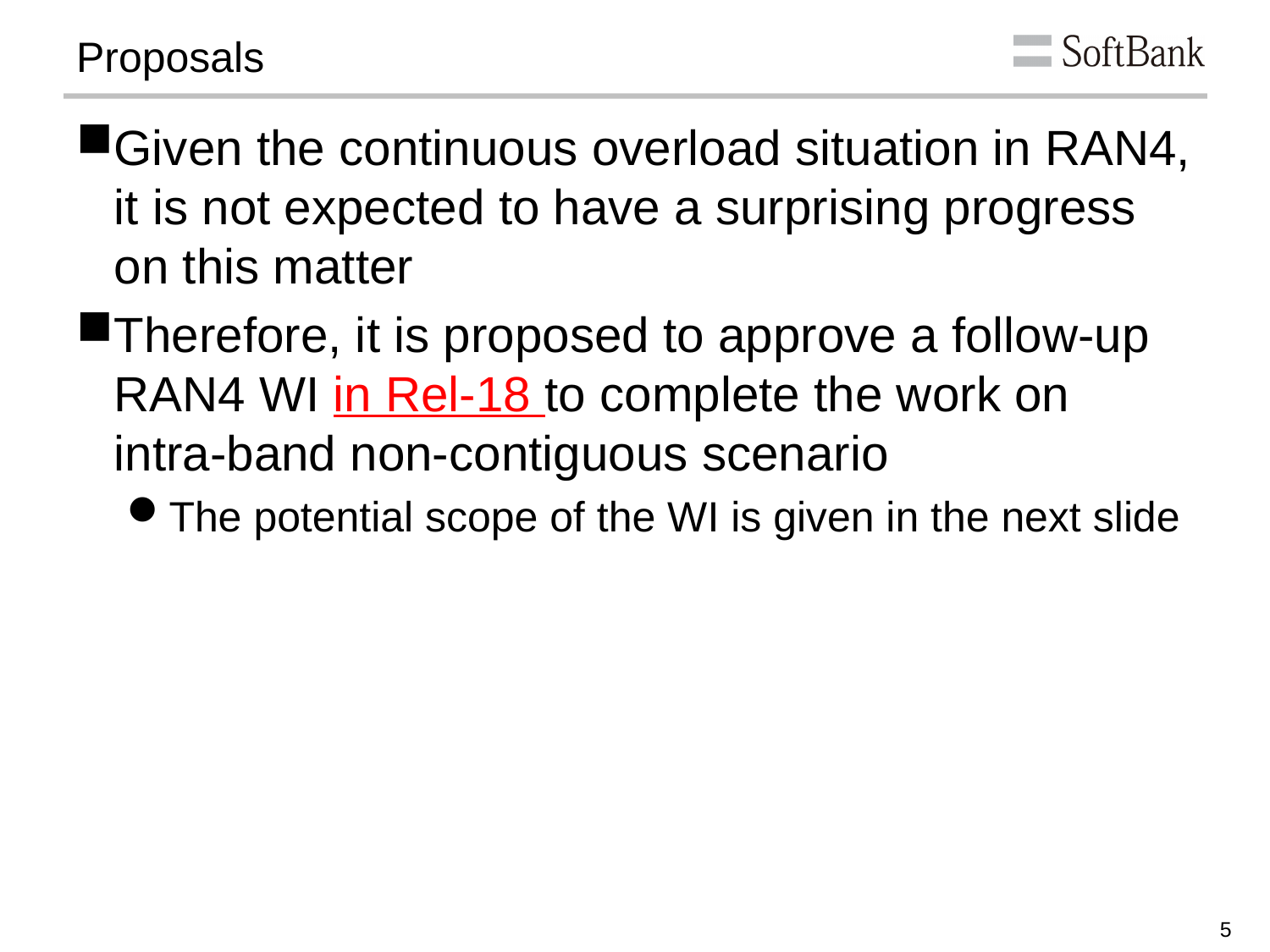

# Proposals
Given the continuous overload situation in RAN4, it is not expected to have a surprising progress on this matter
Therefore, it is proposed to approve a follow-up RAN4 WI in Rel-18 to complete the work on intra-band non-contiguous scenario
The potential scope of the WI is given in the next slide